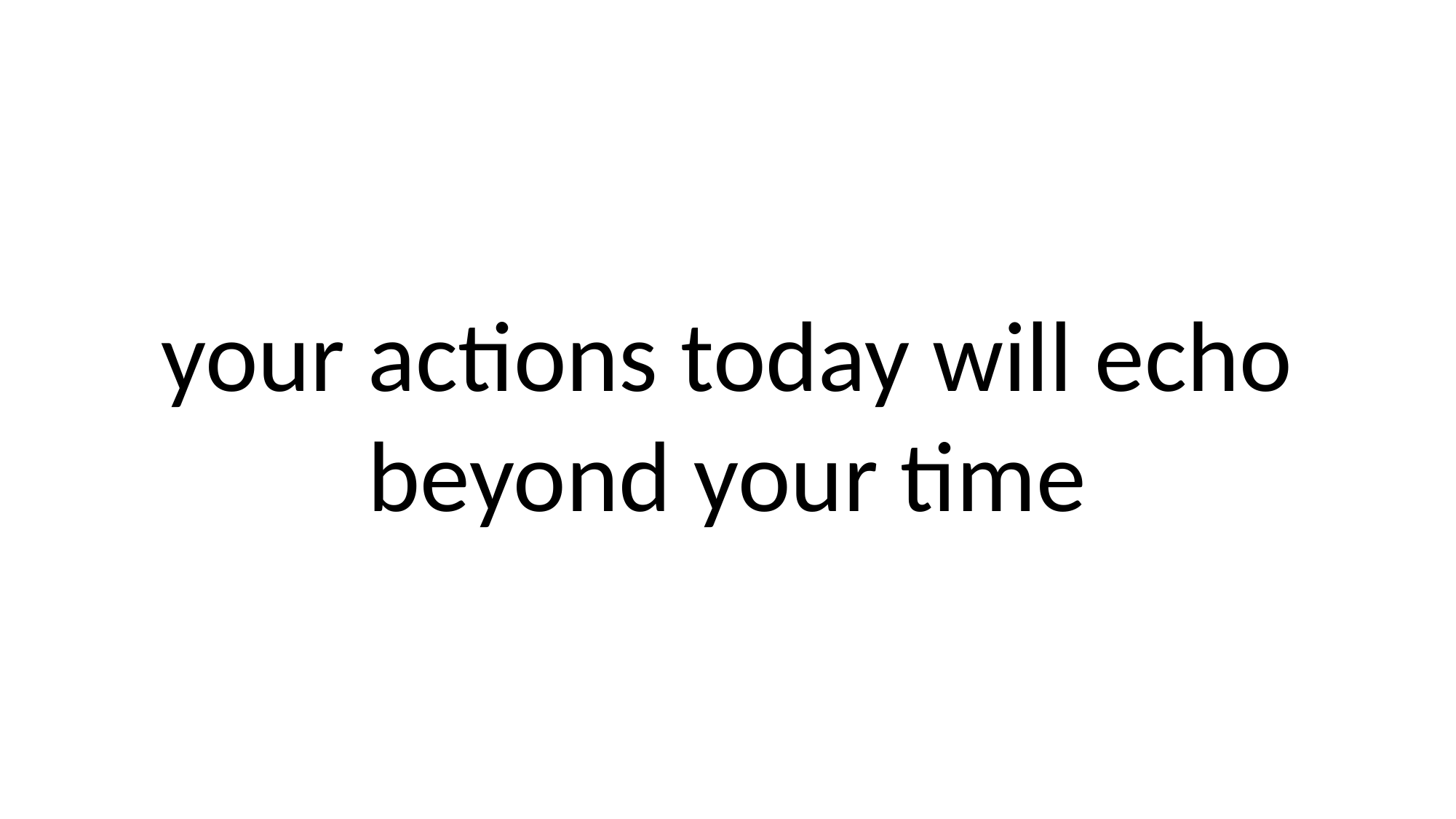

# your actions today will echo beyond your time